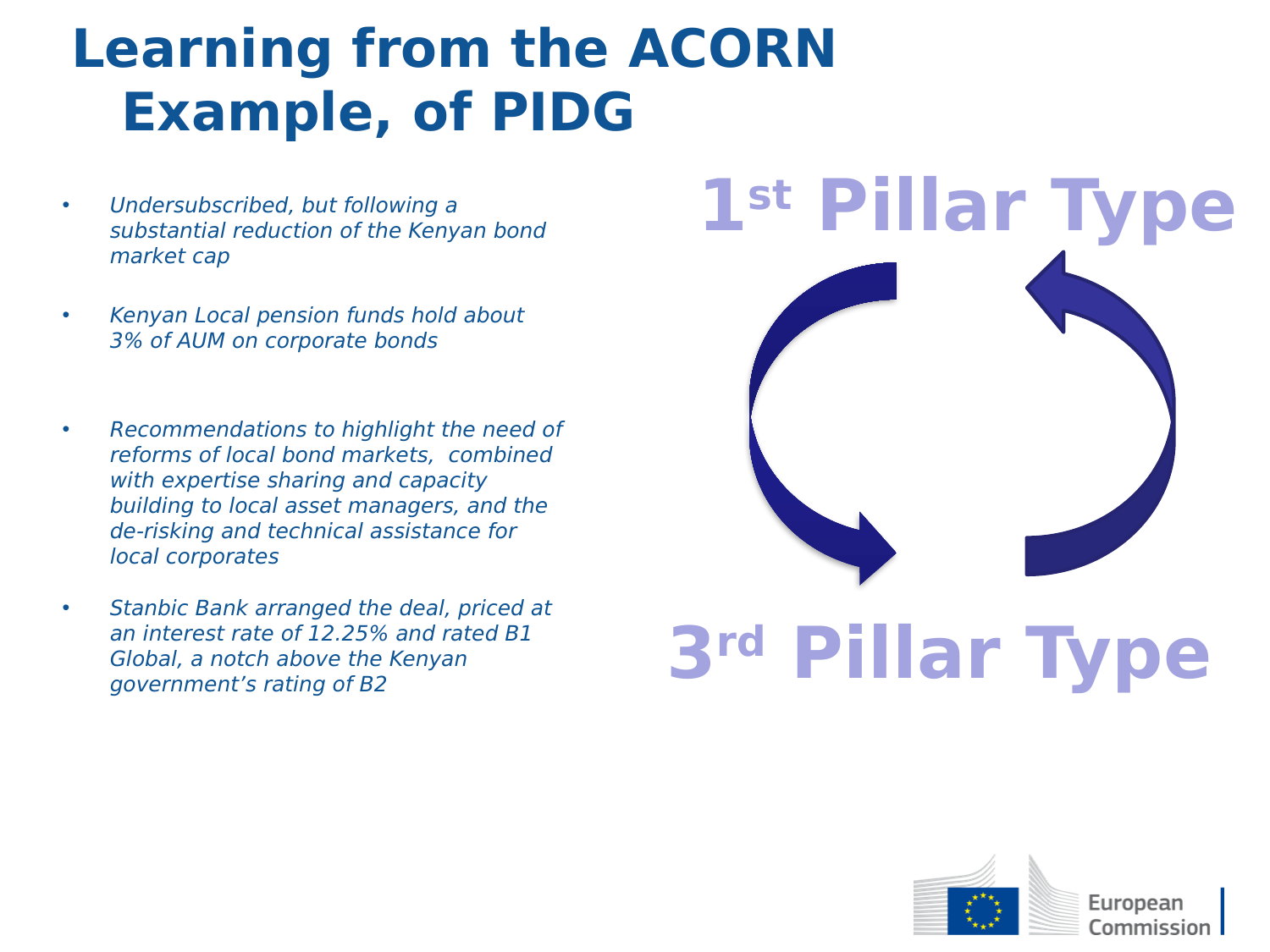

# Learning from the ACORN Example, of PIDG
1st Pillar Type
Undersubscribed, but following a substantial reduction of the Kenyan bond market cap

Kenyan Local pension funds hold about 3% of AUM on corporate bonds

Recommendations to highlight the need of reforms of local bond markets,  combined with expertise sharing and capacity building to local asset managers, and the de-risking and technical assistance for local corporates

Stanbic Bank arranged the deal, priced at an interest rate of 12.25% and rated B1 Global, a notch above the Kenyan government’s rating of B2

3rd Pillar Type